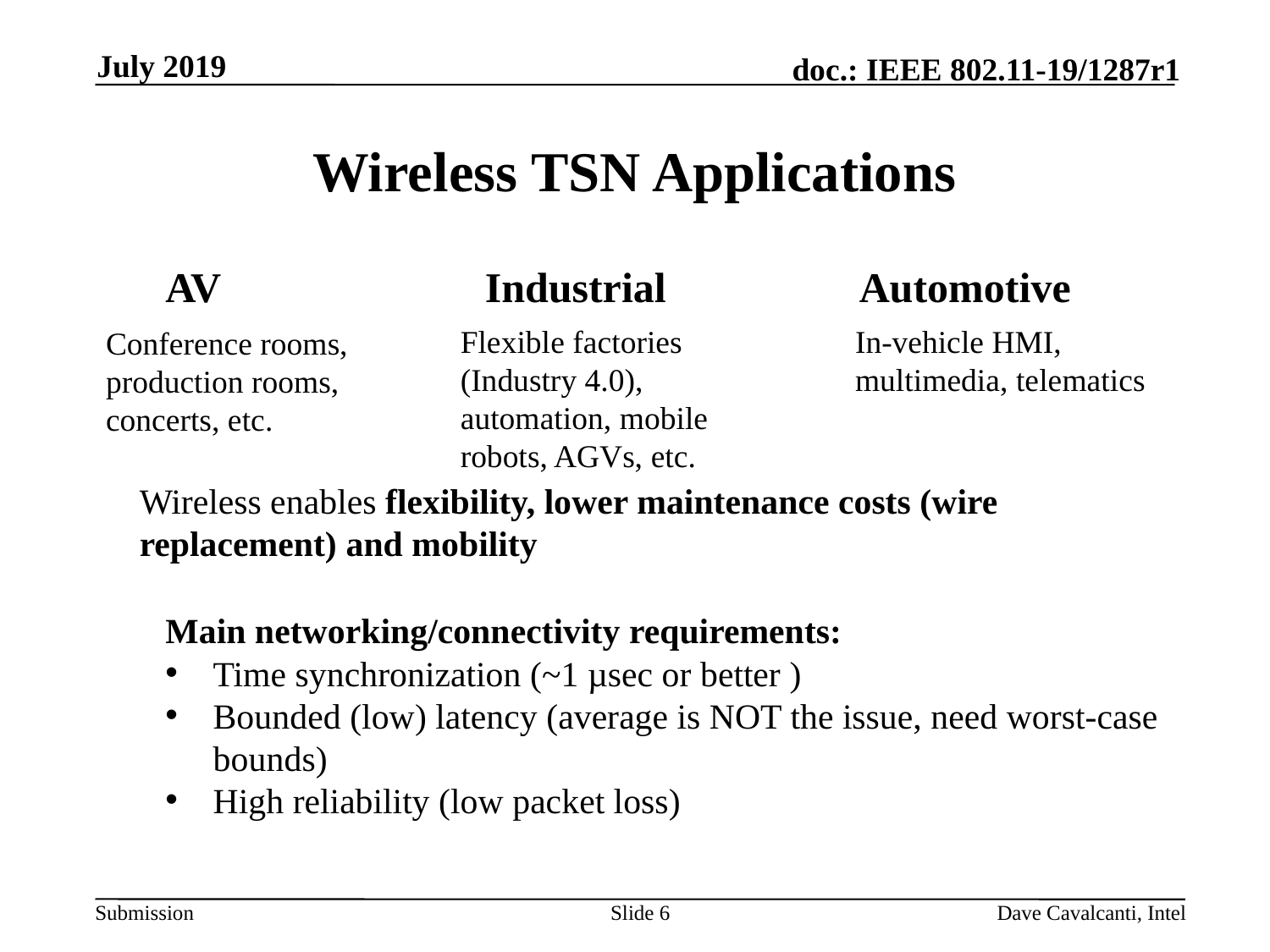

July 2019
# Wireless TSN Applications
AV
Industrial
Automotive
Flexible factories (Industry 4.0), automation, mobile robots, AGVs, etc.
In-vehicle HMI, multimedia, telematics
Conference rooms, production rooms, concerts, etc.
Wireless enables flexibility, lower maintenance costs (wire replacement) and mobility
Main networking/connectivity requirements:
Time synchronization (~1 µsec or better )
Bounded (low) latency (average is NOT the issue, need worst-case bounds)
High reliability (low packet loss)
Slide 6
Dave Cavalcanti, Intel